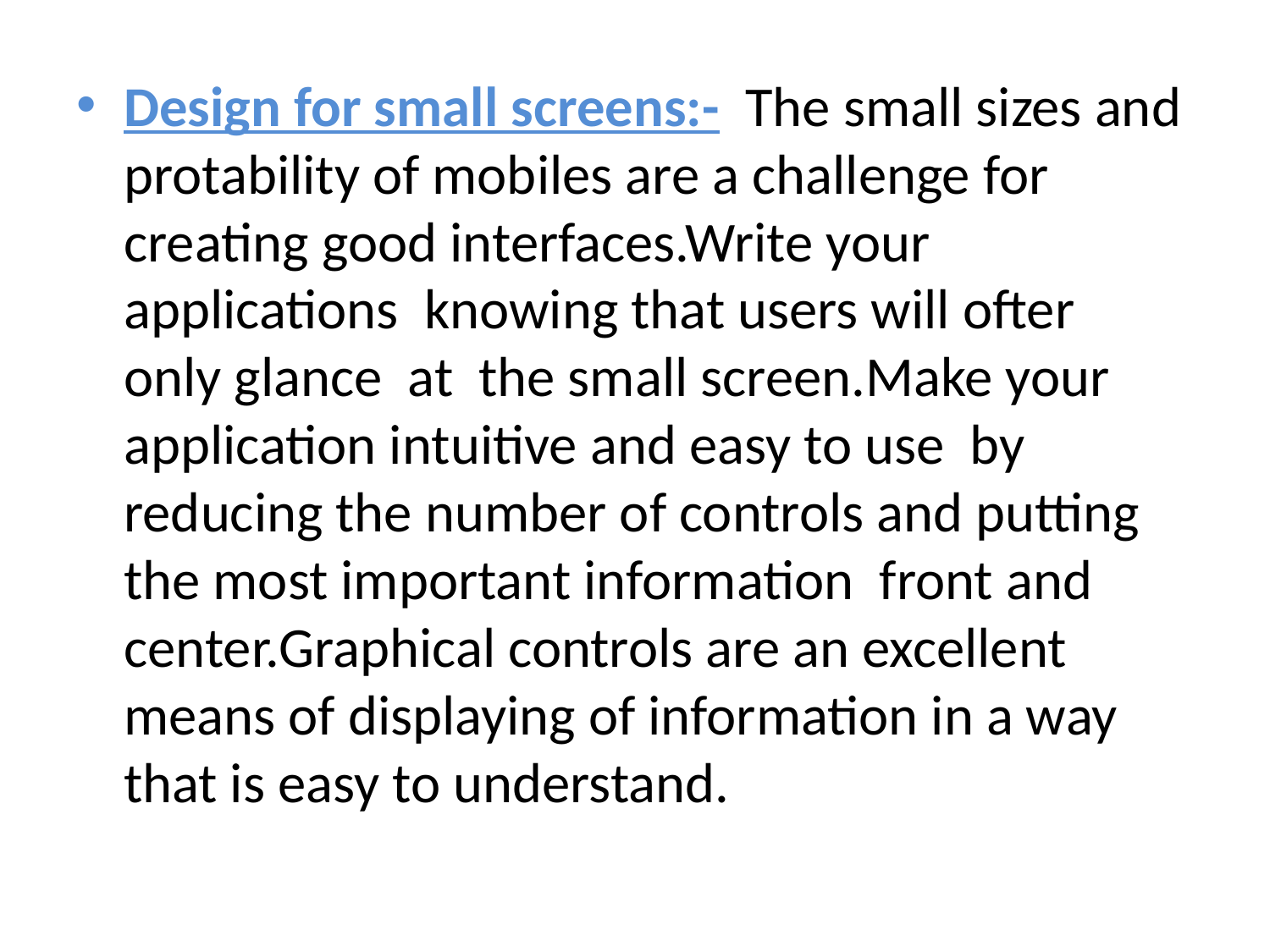

Design for small screens:-  The small sizes and protability of mobiles are a challenge for creating good interfaces.Write your  applications  knowing that users will ofter  only glance  at  the small screen.Make your application intuitive and easy to use  by reducing the number of controls and putting the most important information  front and center.Graphical controls are an excellent  means of displaying of information in a way that is easy to understand.